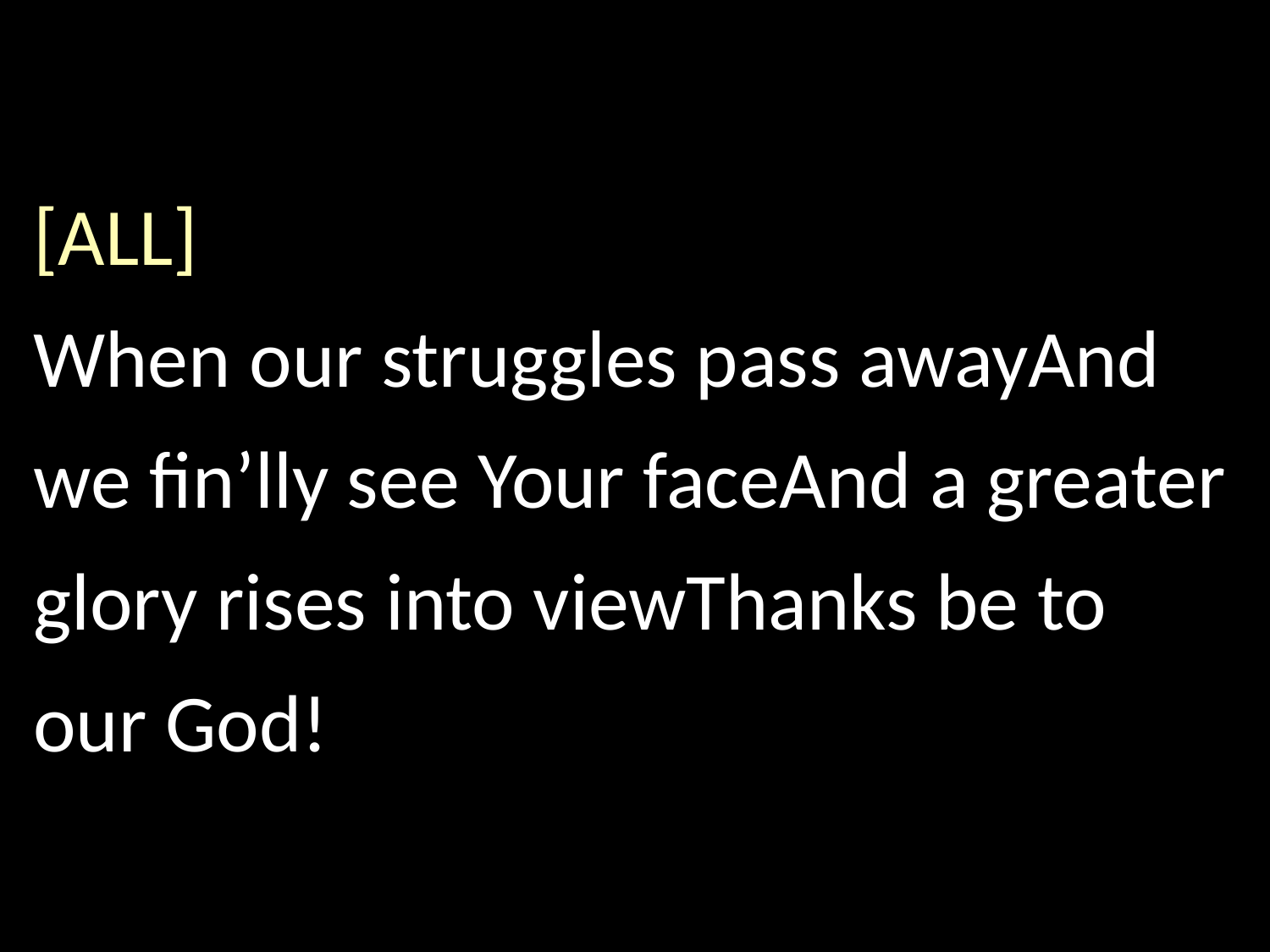

[ALL]
When our struggles pass away And we fin’lly see Your face And a greater glory rises into view Thanks be to our God!